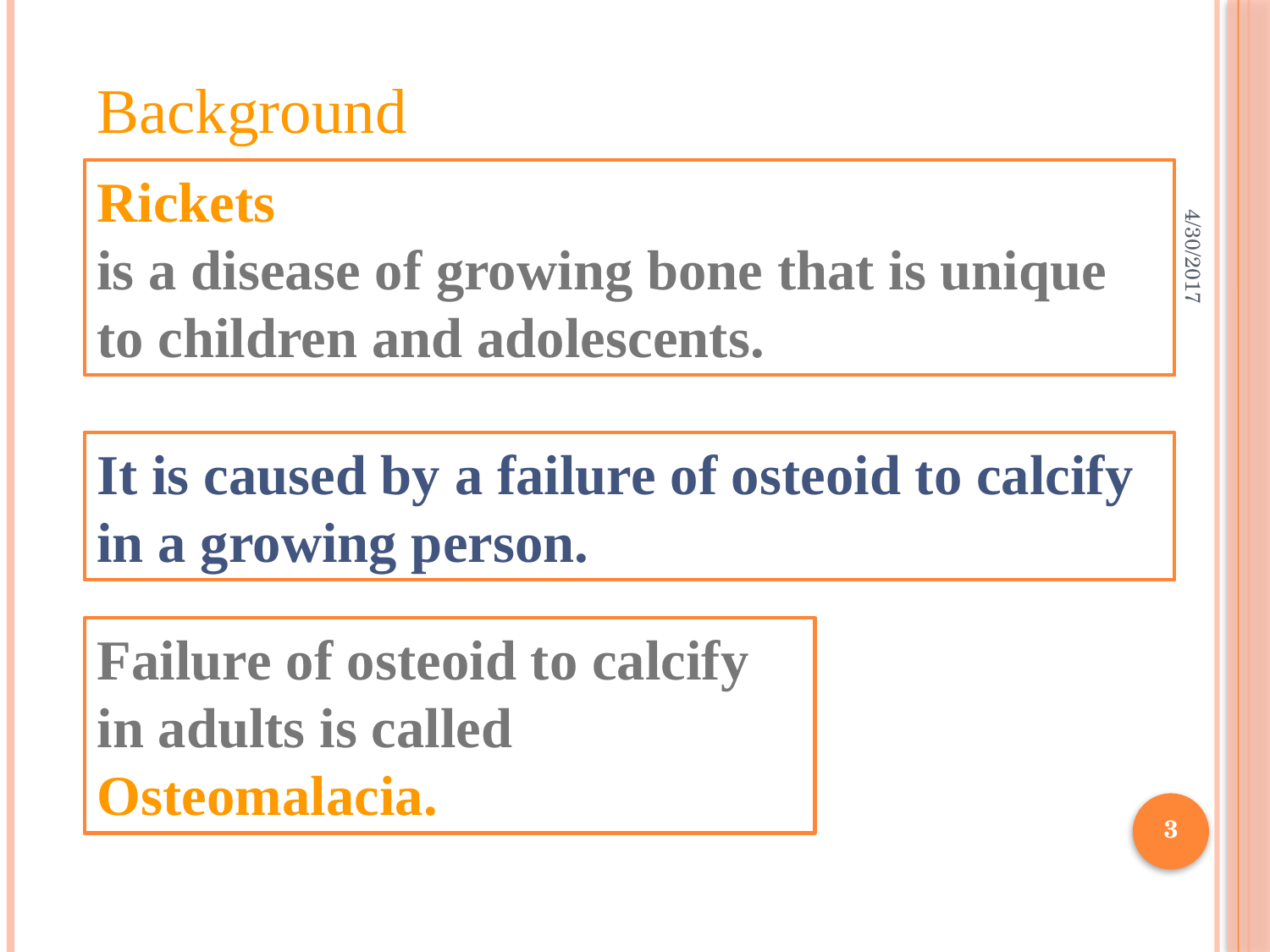

Background
4/30/2017
Rickets
is a disease of growing bone that is unique to children and adolescents.
It is caused by a failure of osteoid to calcify in a growing person.
Failure of osteoid to calcify in adults is called Osteomalacia.
3